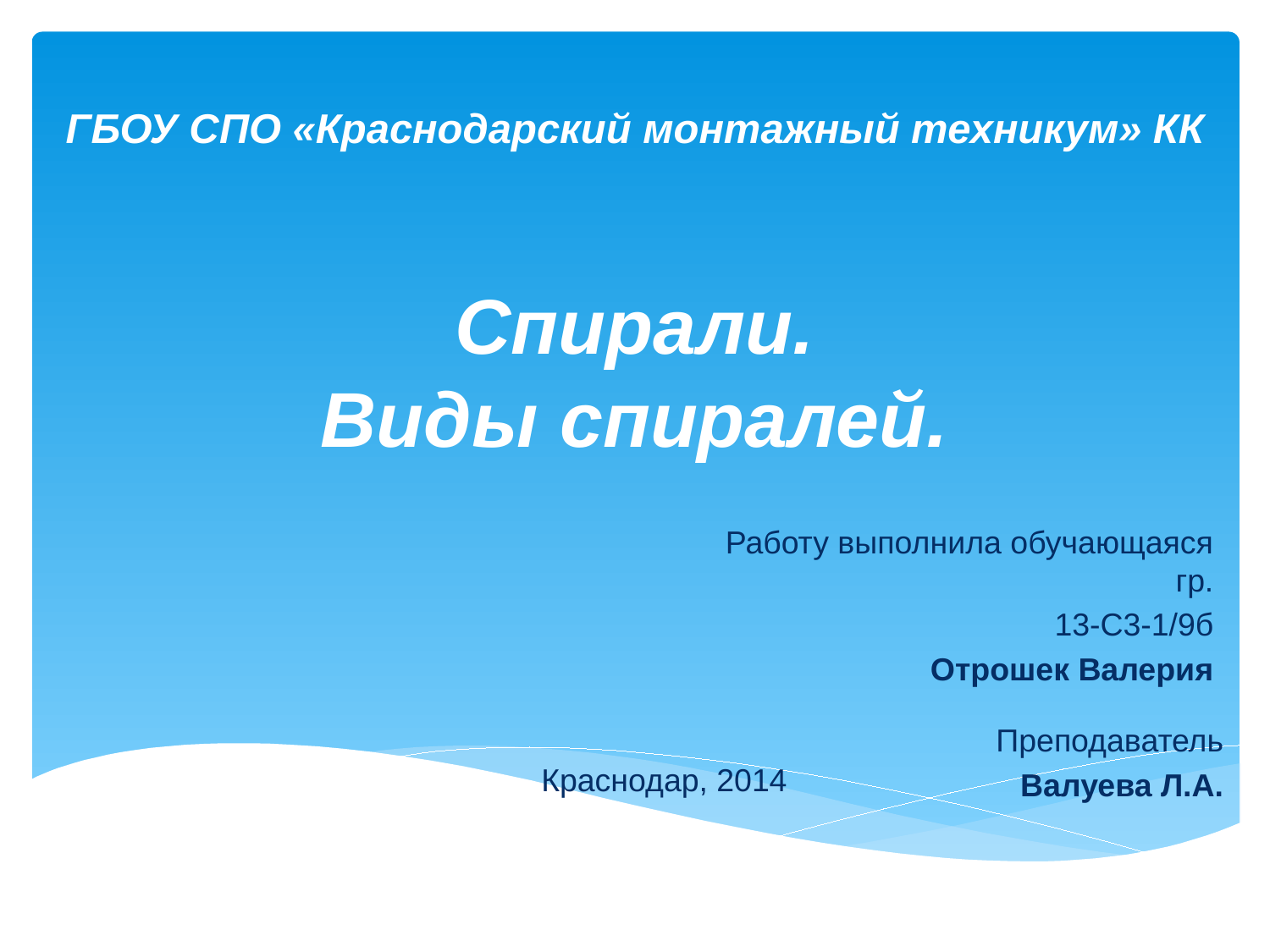

ГБОУ СПО «Краснодарский монтажный техникум» КК
# Спирали. Виды спиралей.
Работу выполнила обучающаяся гр.
13-С3-1/9б
Отрошек Валерия
Преподаватель
Валуева Л.А.
Краснодар, 2014